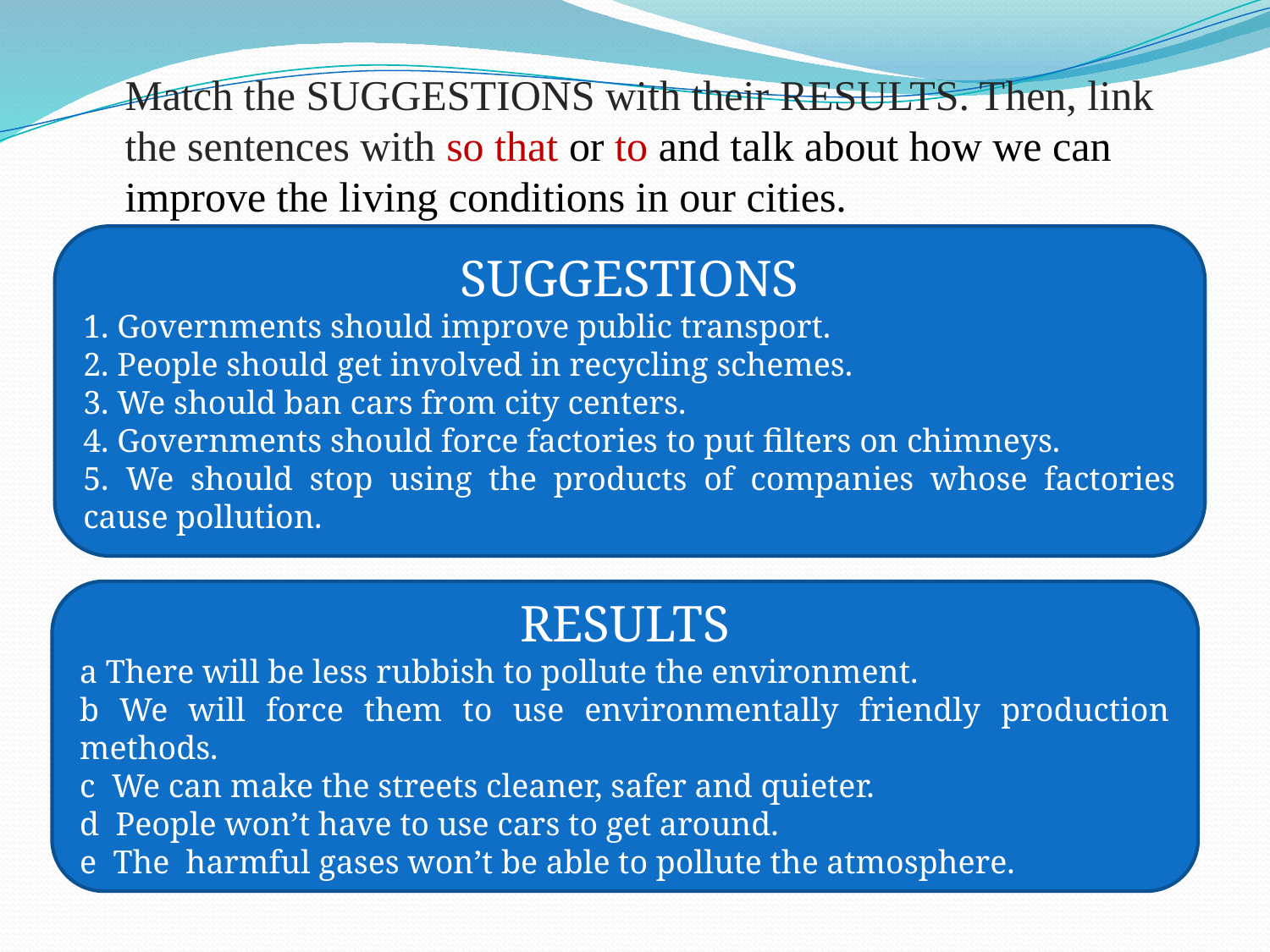

# Match the SUGGESTIONS with their RESULTS. Then, link the sentences with so that or to and talk about how we can improve the living conditions in our cities.
SUGGESTIONS
1. Governments should improve public transport.
2. People should get involved in recycling schemes.
3. We should ban cars from city centers.
4. Governments should force factories to put filters on chimneys.
5. We should stop using the products of companies whose factories cause pollution.

RESULTS
a There will be less rubbish to pollute the environment.
b We will force them to use environmentally friendly production methods.
c  We can make the streets cleaner, safer and quieter.
d  People won’t have to use cars to get around.
e  The  harmful gases won’t be able to pollute the atmosphere.